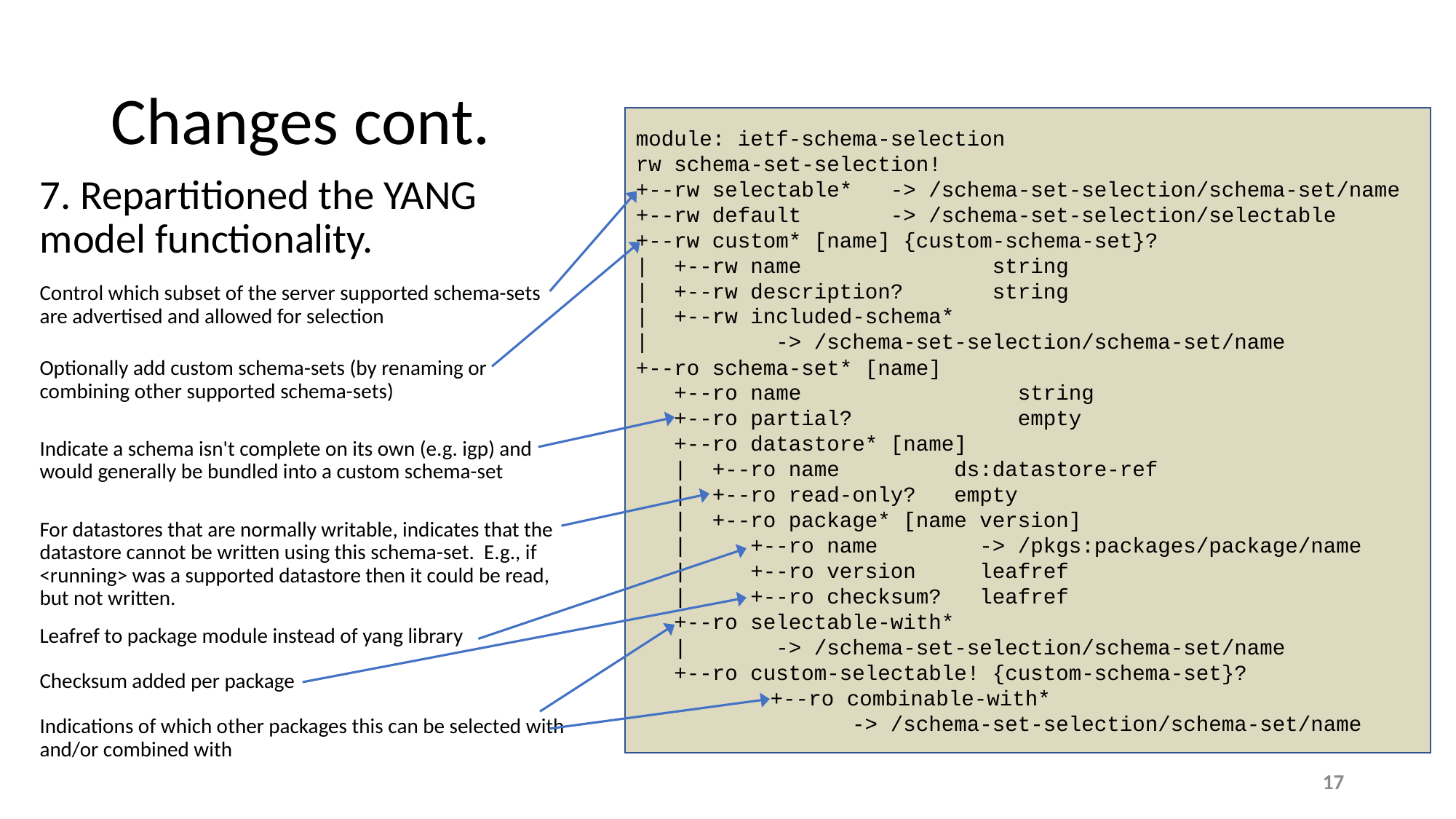

# Changes cont.
module: ietf-schema-selection
rw schema-set-selection!
+--rw selectable*   -> /schema-set-selection/schema-set/name
+--rw default       -> /schema-set-selection/selectable
+--rw custom* [name] {custom-schema-set}?
|  +--rw name               string
|  +--rw description?       string
|  +--rw included-schema*
|          -> /schema-set-selection/schema-set/name
+--ro schema-set* [name]
   +--ro name                 string
   +--ro partial?             empty
   +--ro datastore* [name]
   |  +--ro name         ds:datastore-ref
   |  +--ro read-only?   empty
   |  +--ro package* [name version]
   |     +--ro name        -> /pkgs:packages/package/name
   |     +--ro version     leafref
   |     +--ro checksum?   leafref
   +--ro selectable-with*
   |       -> /schema-set-selection/schema-set/name
   +--ro custom-selectable! {custom-schema-set}?
	  +--ro combinable-with*
                 -> /schema-set-selection/schema-set/name
7. Repartitioned the YANG model functionality.
Control which subset of the server supported schema-sets are advertised and allowed for selection
Optionally add custom schema-sets (by renaming or combining other supported schema-sets)
Indicate a schema isn't complete on its own (e.g. igp) and would generally be bundled into a custom schema-set
For datastores that are normally writable, indicates that the datastore cannot be written using this schema-set.  E.g., if <running> was a supported datastore then it could be read, but not written.
Leafref to package module instead of yang library
Checksum added per package
Indications of which other packages this can be selected with and/or combined with
17